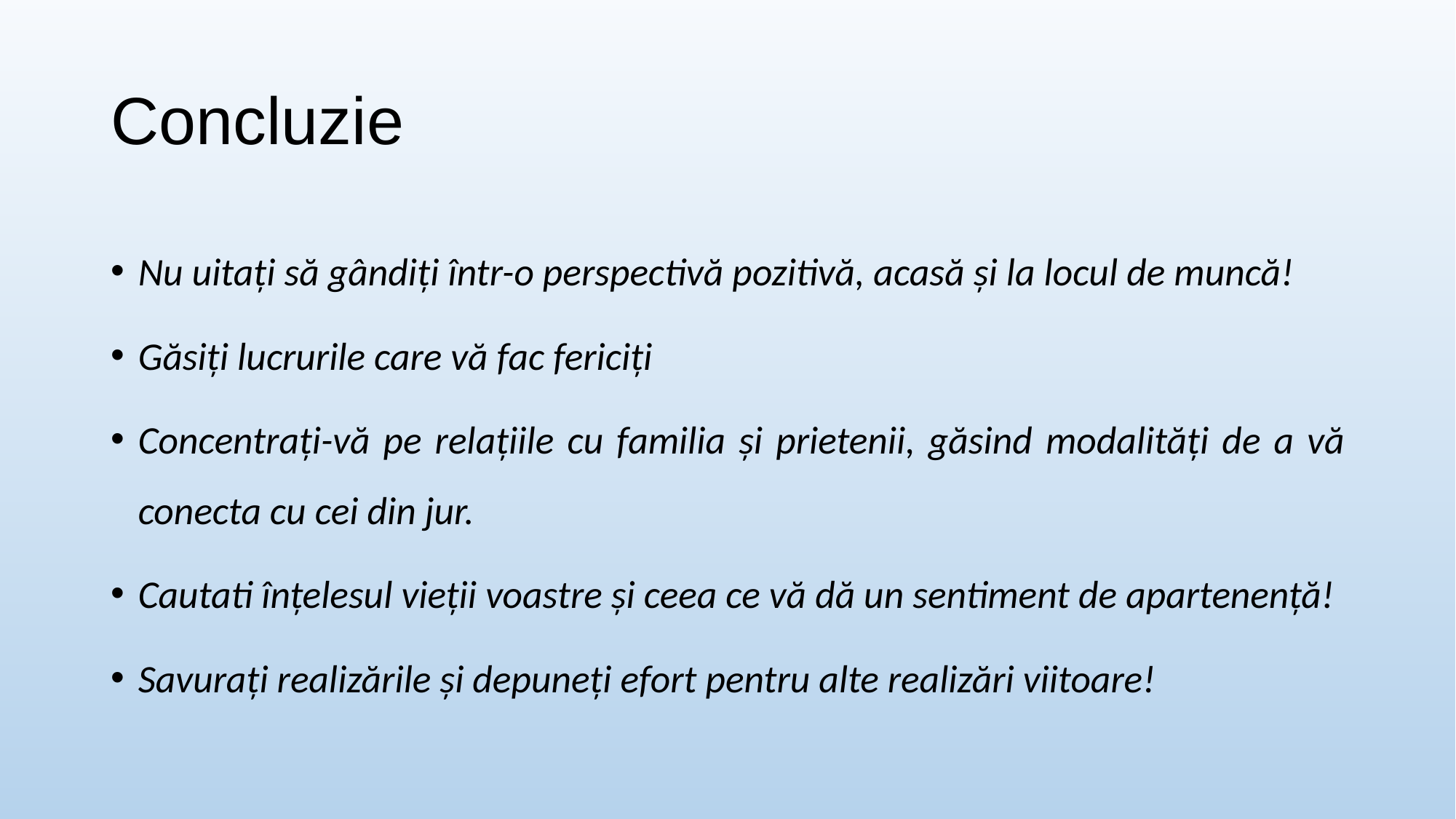

# Concluzie
Nu uitați să gândiți într-o perspectivă pozitivă, acasă și la locul de muncă!
Găsiți lucrurile care vă fac fericiți
Concentrați-vă pe relațiile cu familia și prietenii, găsind modalități de a vă conecta cu cei din jur.
Cautati înțelesul vieții voastre și ceea ce vă dă un sentiment de apartenență!
Savurați realizările și depuneți efort pentru alte realizări viitoare!